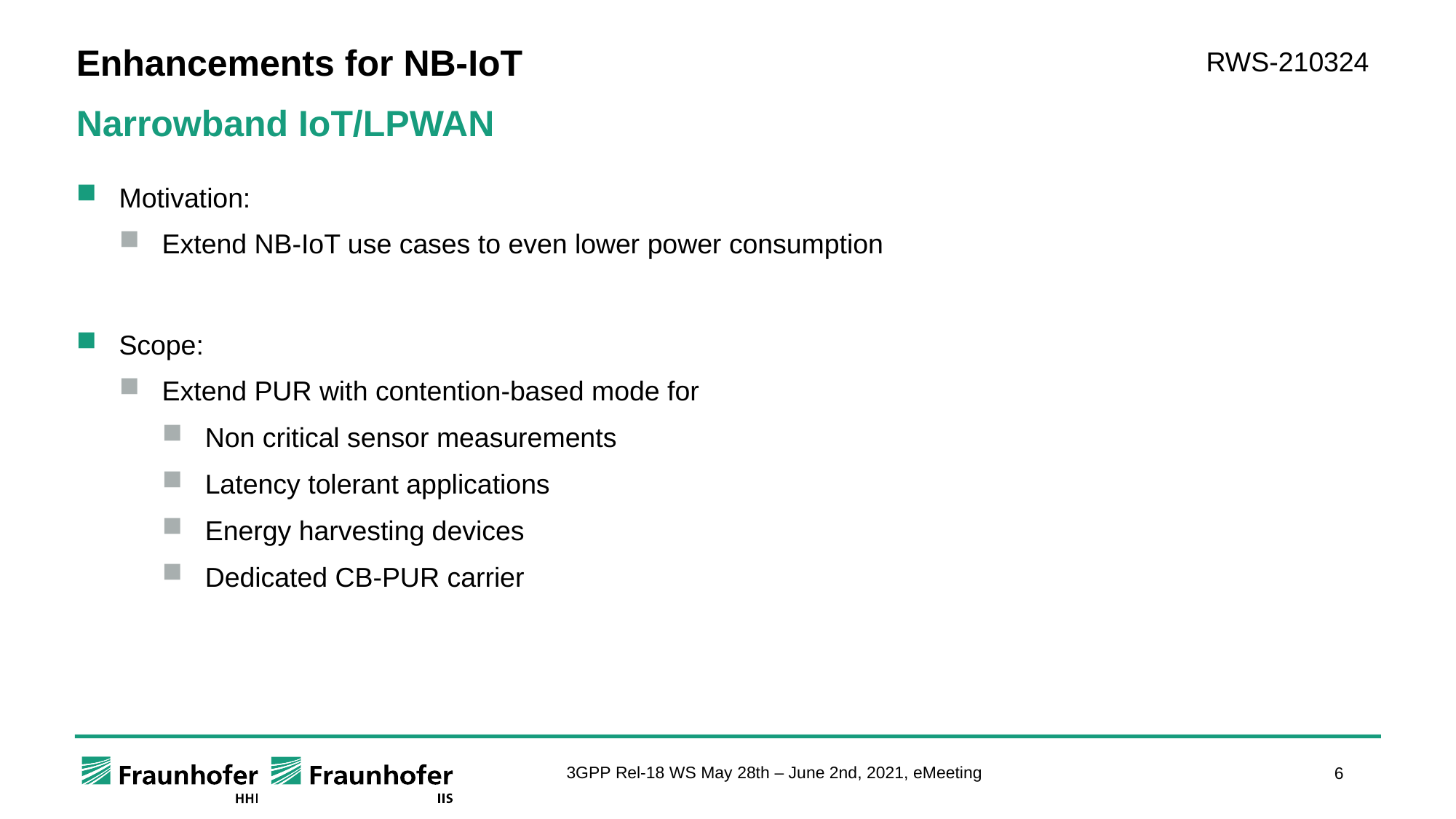

# Enhancements for NB-IoT
Narrowband IoT/LPWAN
Motivation:
Extend NB-IoT use cases to even lower power consumption

Scope:
Extend PUR with contention-based mode for
Non critical sensor measurements
Latency tolerant applications
Energy harvesting devices
Dedicated CB-PUR carrier